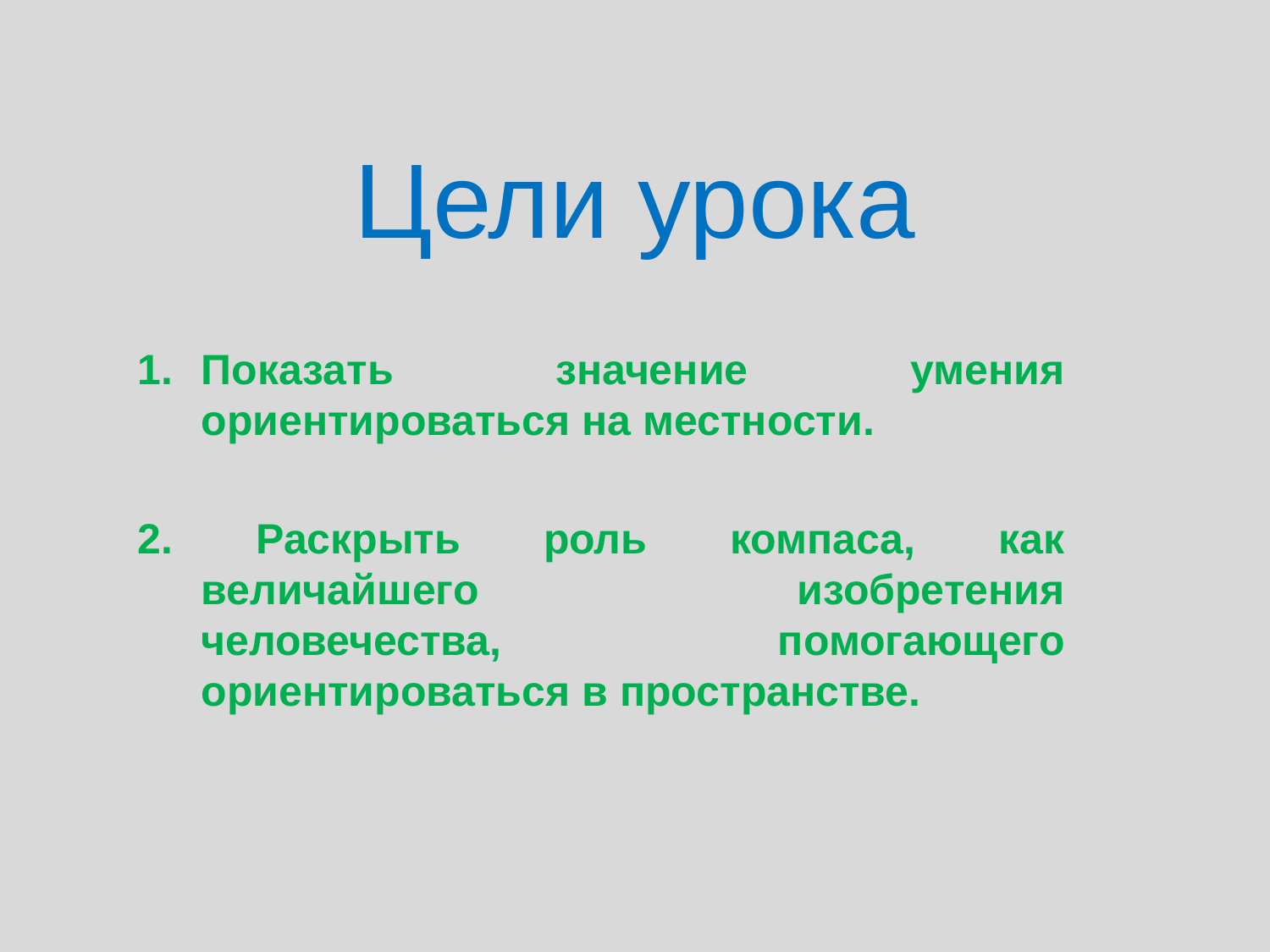

# Цели урока
Показать значение умения ориентироваться на местности.

2. Раскрыть роль компаса, как величайшего изобретения человечества, помогающего ориентироваться в пространстве.